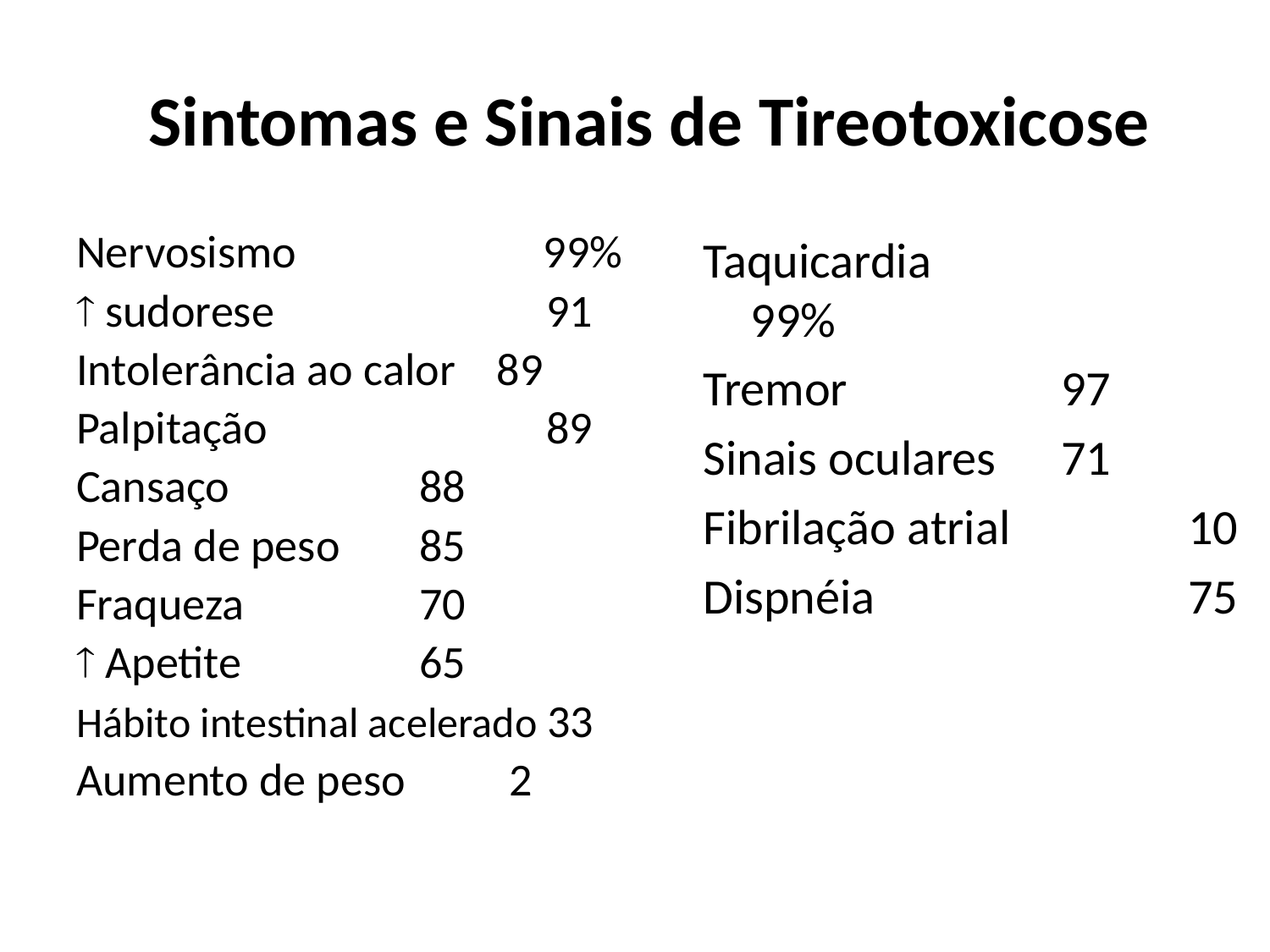

# Sintomas e Sinais de Tireotoxicose
Nervosismo 	                99%
↑ sudorese 		    91
Intolerância ao calor    89
Palpitação 		    89
Cansaço 		    88
Perda de peso	    85
Fraqueza		    70
↑ Apetite		    65
Hábito intestinal acelerado 33
Aumento de peso 	     2
Taquicardia	               99%
Tremor 		     97
Sinais oculares	     71
Fibrilação atrial 	     10
Dispnéia 		     75